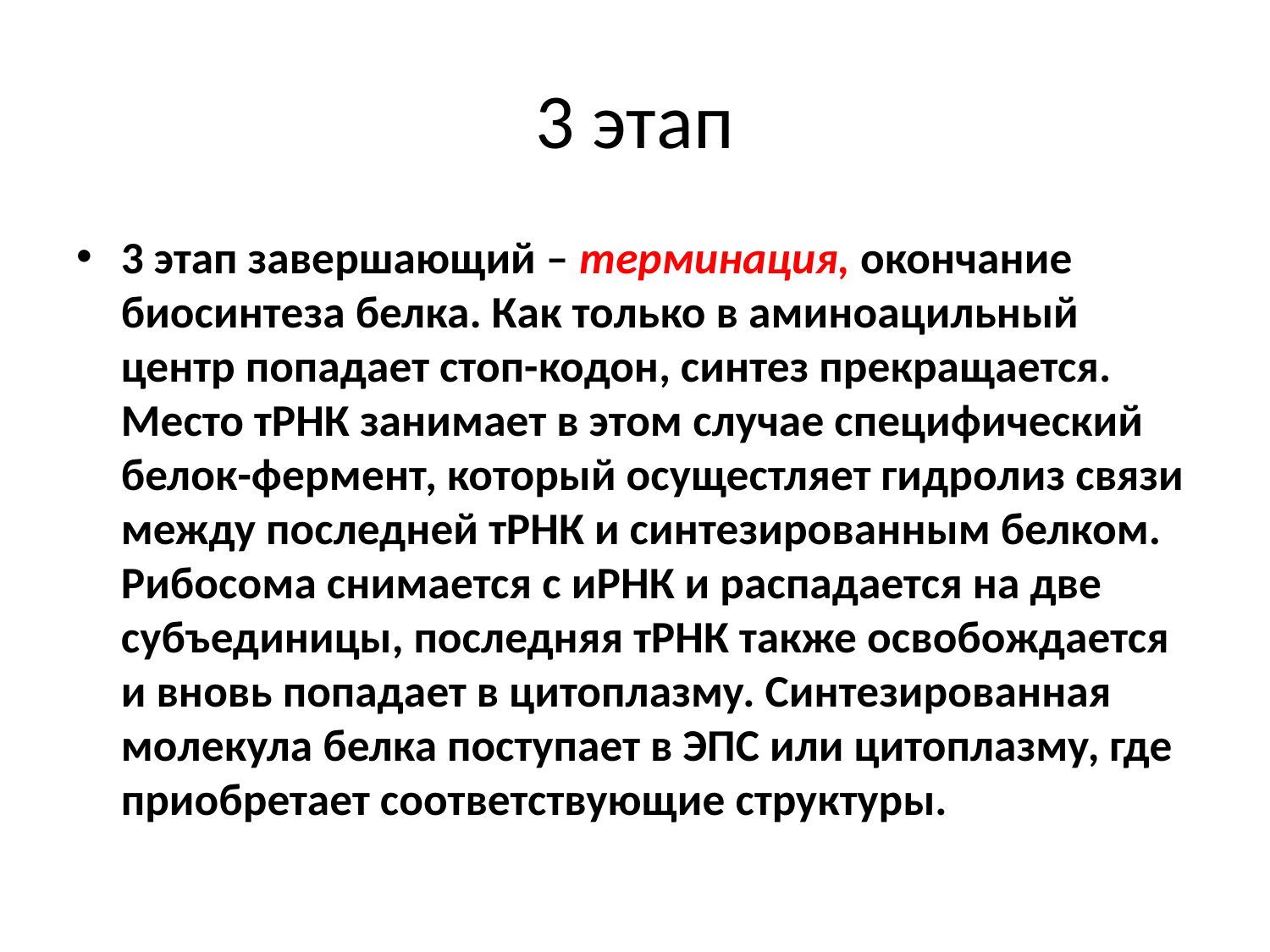

# 3 этап
3 этап завершающий – терминация, окончание биосинтеза белка. Как только в аминоацильный центр попадает стоп-кодон, синтез прекращается. Место тРНК занимает в этом случае специфический белок-фермент, который осущестляет гидролиз связи между последней тРНК и синтезированным белком. Рибосома снимается с иРНК и распадается на две субъединицы, последняя тРНК также освобождается и вновь попадает в цитоплазму. Синтезированная молекула белка поступает в ЭПС или цитоплазму, где приобретает соответствующие структуры.